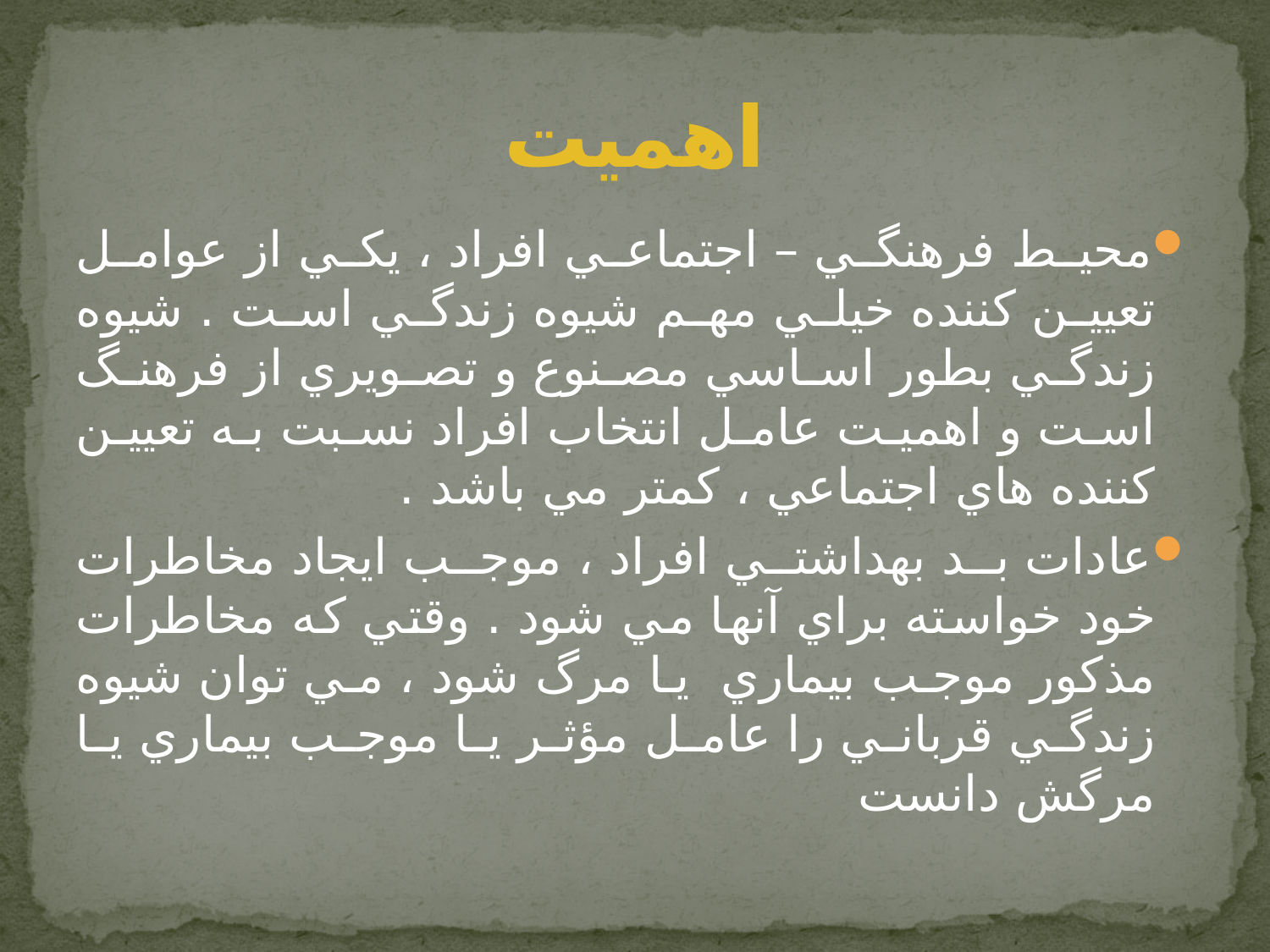

# اهمیت
محيط فرهنگي – اجتماعي افراد ، يكي از عوامل تعيين كننده خيلي مهم شيوه زندگي است . شيوه زندگي بطور اساسي مصنوع و تصويري از فرهنگ است و اهميت عامل انتخاب افراد نسبت به تعيين كننده هاي اجتماعي ، كمتر مي باشد .
عادات بد بهداشتي افراد ، موجب ايجاد مخاطرات خود خواسته براي آنها مي شود . وقتي كه مخاطرات مذكور موجب بيماري  يا مرگ شود ، مي توان شيوه زندگي قرباني را عامل مؤثر يا موجب بيماري يا مرگش دانست